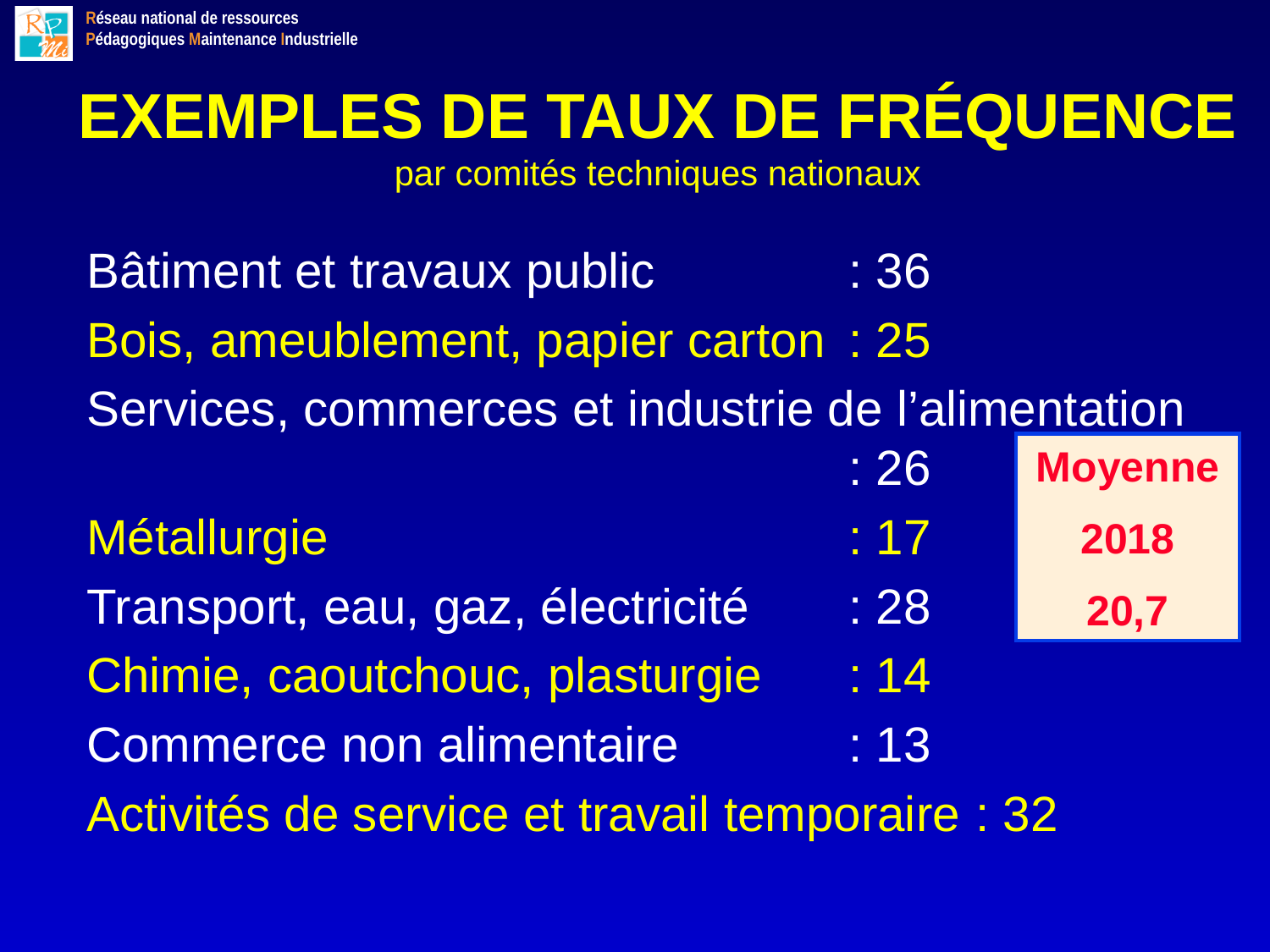

EXEMPLES DE TAUX DE FRÉQUENCE
par comités techniques nationaux
Bâtiment et travaux public		: 36
Bois, ameublement, papier carton	: 25
Services, commerces et industrie de l’alimentation 						: 26
Métallurgie 				: 17
Transport, eau, gaz, électricité	: 28
Chimie, caoutchouc, plasturgie	: 14
Commerce non alimentaire 		: 13
Activités de service et travail temporaire	: 32
Moyenne
2018
20,7